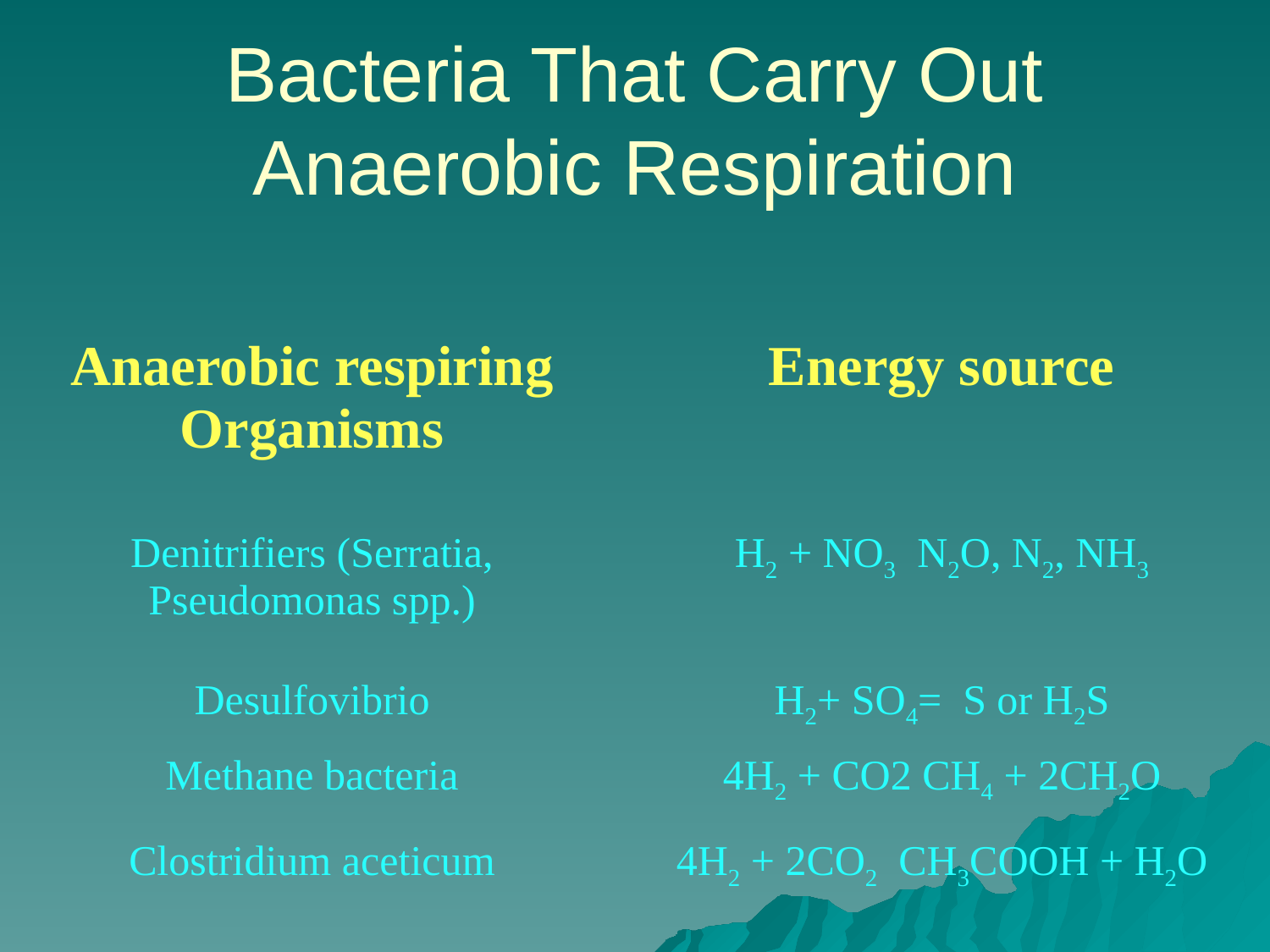

# Bacteria That Carry Out Anaerobic Respiration
|  | Anaerobic respiring Organisms | Energy source |
| --- | --- | --- |
|  | Denitrifiers (Serratia, Pseudomonas spp.) | H2 + NO3  N2O, N2, NH3 |
|  | Desulfovibrio | H2+ SO4=  S or H2S |
|  | Methane bacteria | 4H2 + CO2 CH4 + 2CH2O |
|  | Clostridium aceticum | 4H2 + 2CO2  CH3COOH + H2O |